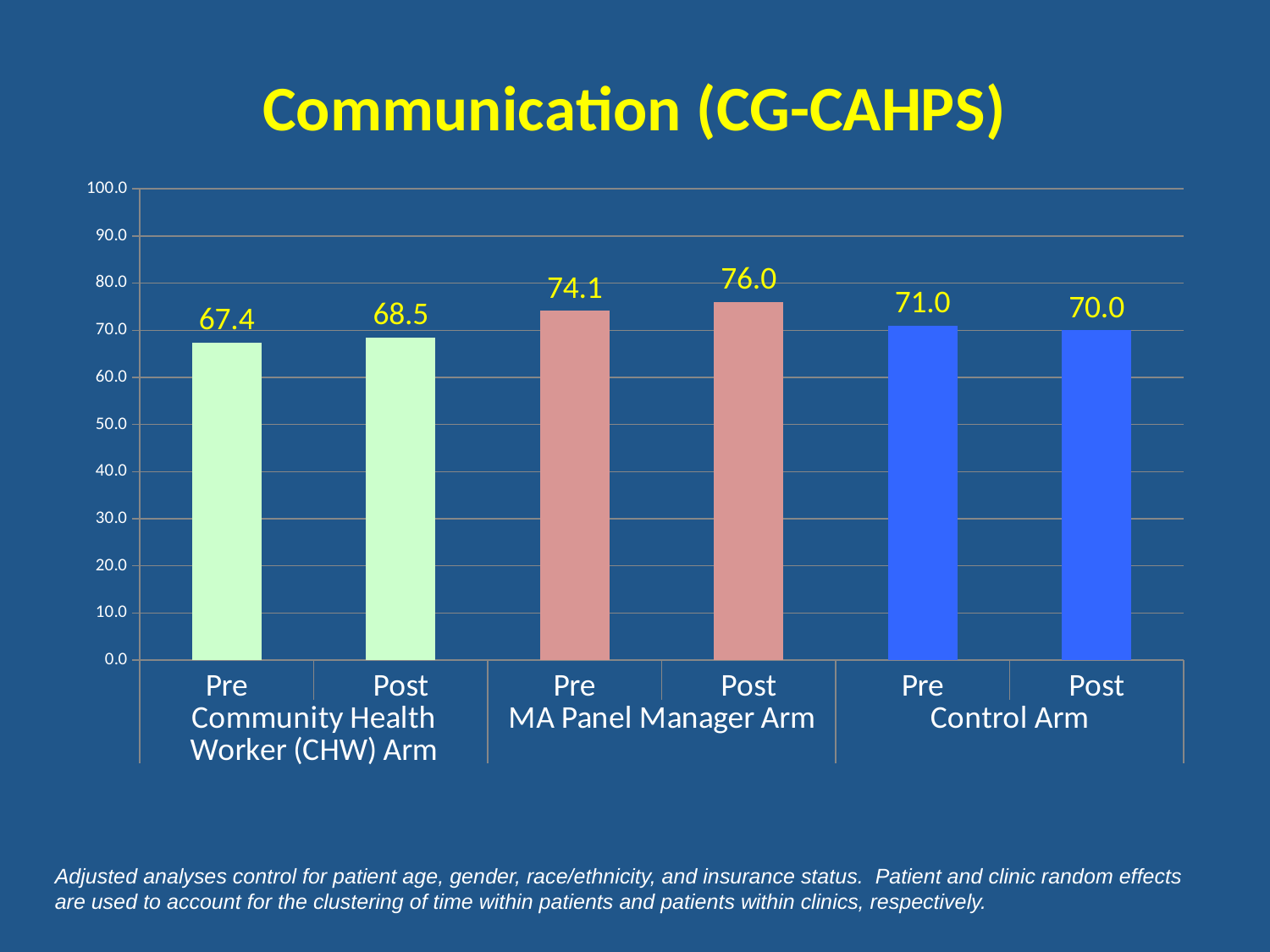

### Chart:

| Category | Communication (CG-CAHPS) |
|---|---|
| Pre | 67.4 |
| Post | 68.5 |
| Pre | 74.1 |
| Post | 76.0 |
| Pre | 71.0 |
| Post | 70.0 |
Adjusted analyses control for patient age, gender, race/ethnicity, and insurance status.  Patient and clinic random effects are used to account for the clustering of time within patients and patients within clinics, respectively.